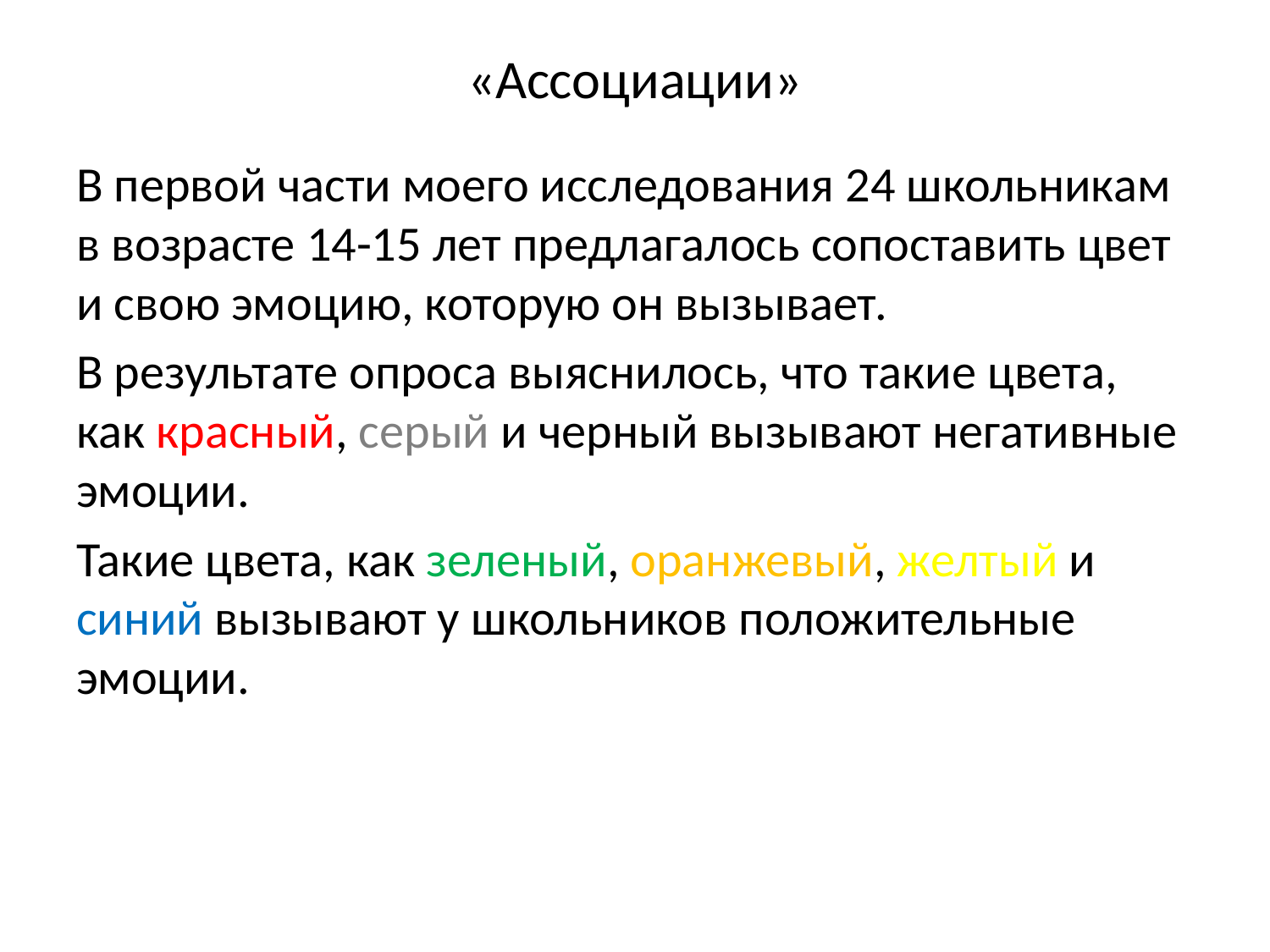

# «Ассоциации»
В первой части моего исследования 24 школьникам в возрасте 14-15 лет предлагалось сопоставить цвет и свою эмоцию, которую он вызывает.
В результате опроса выяснилось, что такие цвета, как красный, серый и черный вызывают негативные эмоции.
Такие цвета, как зеленый, оранжевый, желтый и синий вызывают у школьников положительные эмоции.